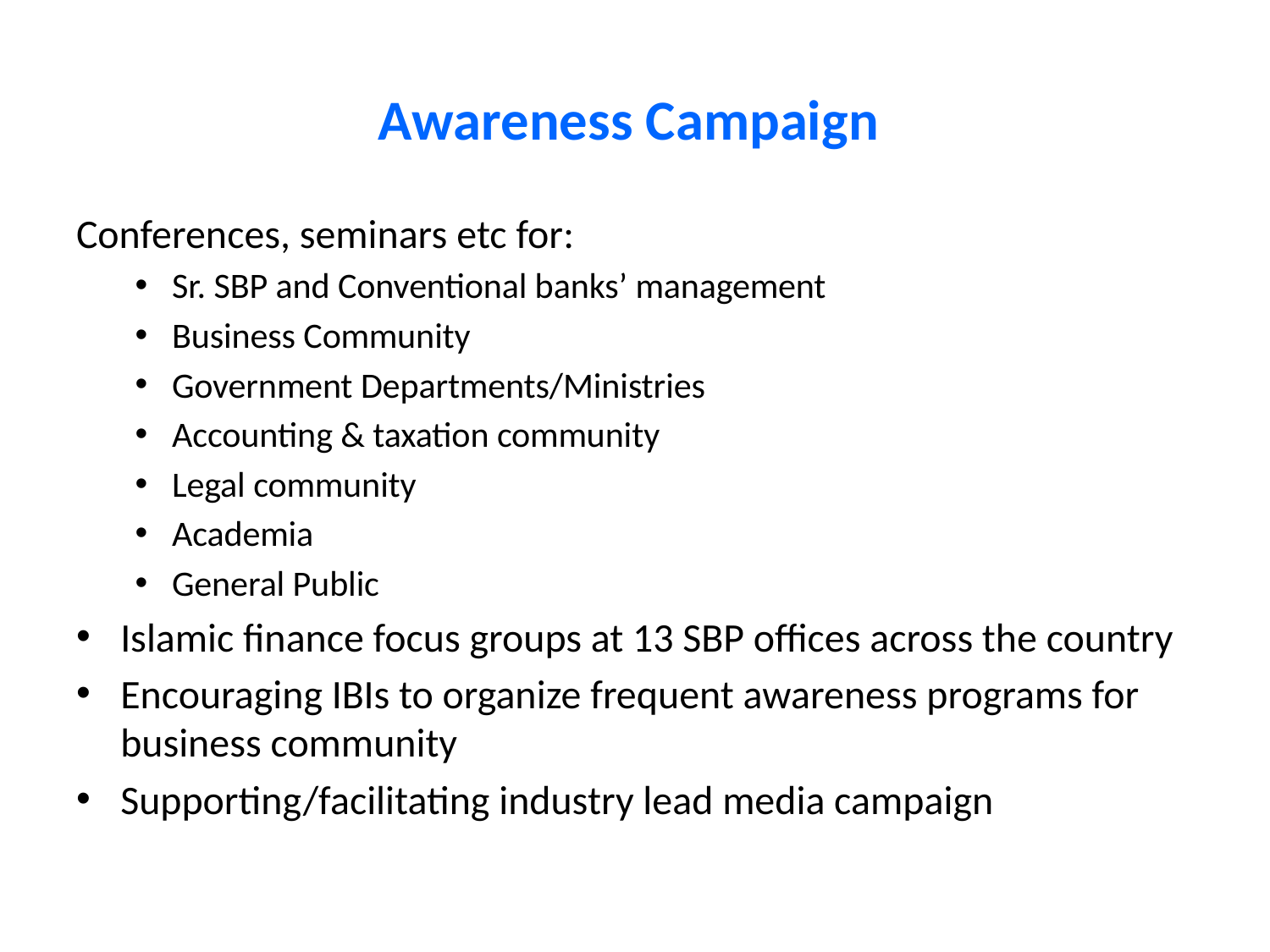

# Awareness Campaign
Conferences, seminars etc for:
Sr. SBP and Conventional banks’ management
Business Community
Government Departments/Ministries
Accounting & taxation community
Legal community
Academia
General Public
Islamic finance focus groups at 13 SBP offices across the country
Encouraging IBIs to organize frequent awareness programs for business community
Supporting/facilitating industry lead media campaign